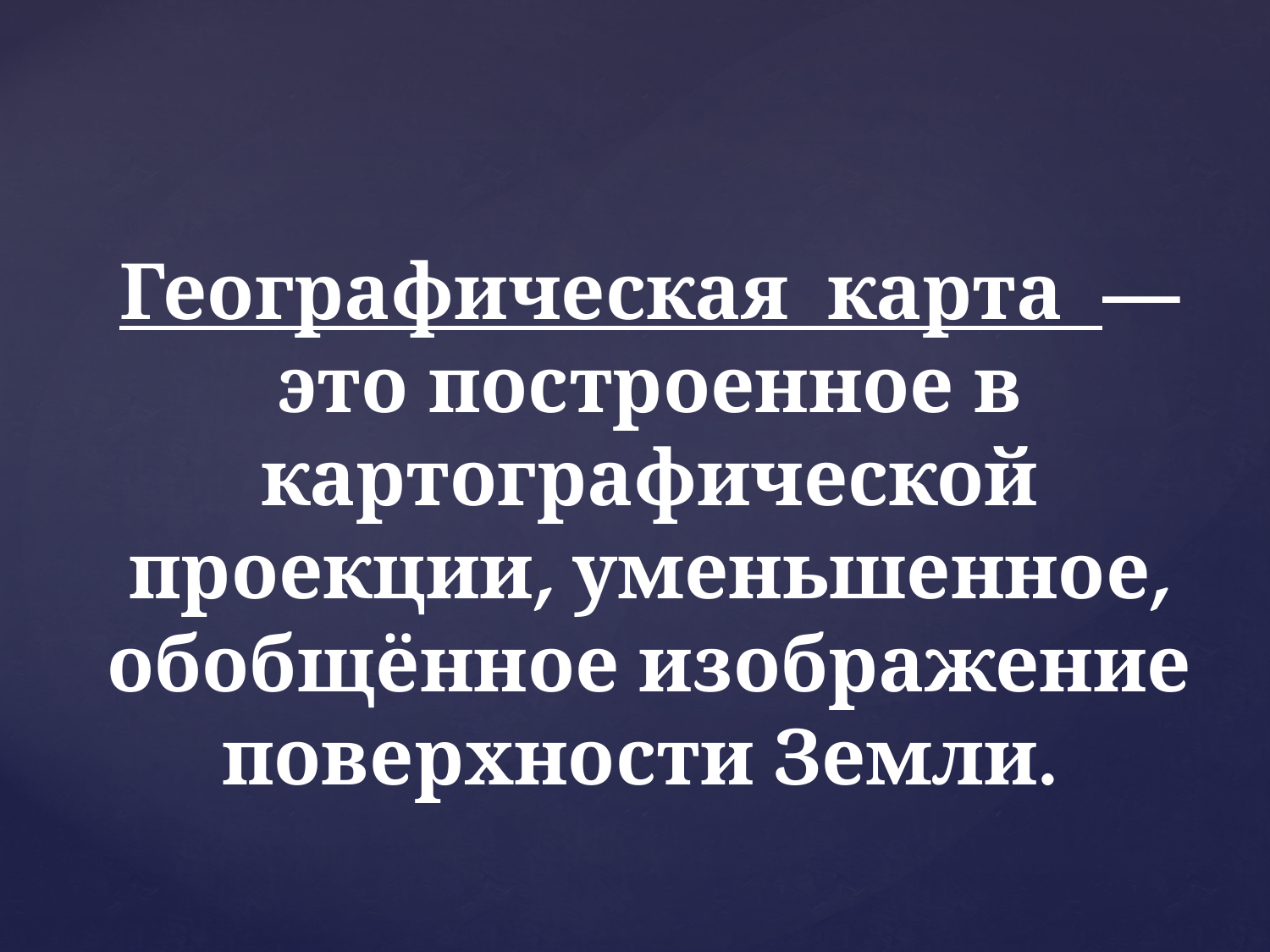

Географическая  карта  — это построенное в картографической проекции, уменьшенное, обобщённое изображение поверхности Земли.